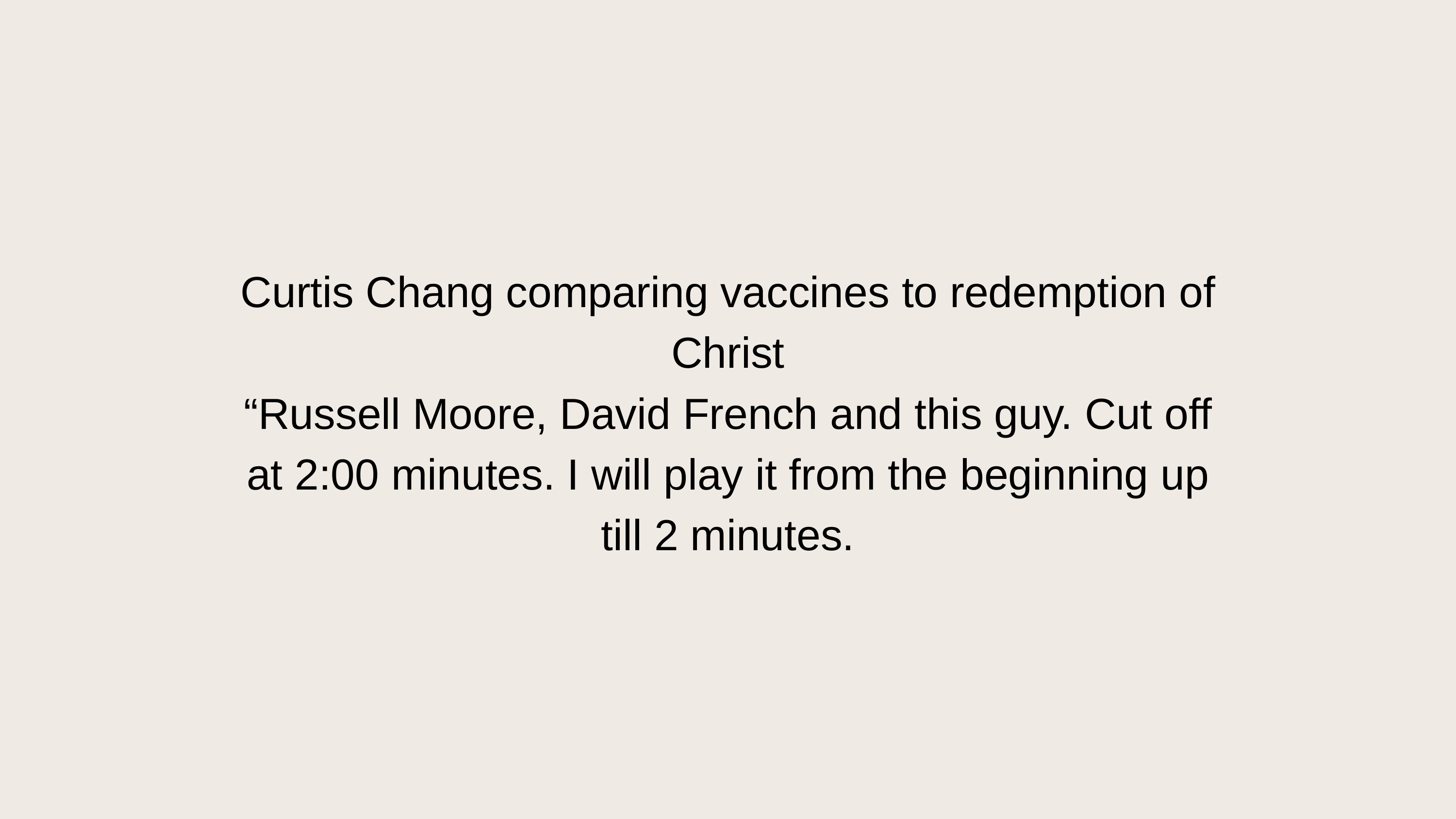

Curtis Chang comparing vaccines to redemption of Christ
“Russell Moore, David French and this guy. Cut off at 2:00 minutes. I will play it from the beginning up till 2 minutes.